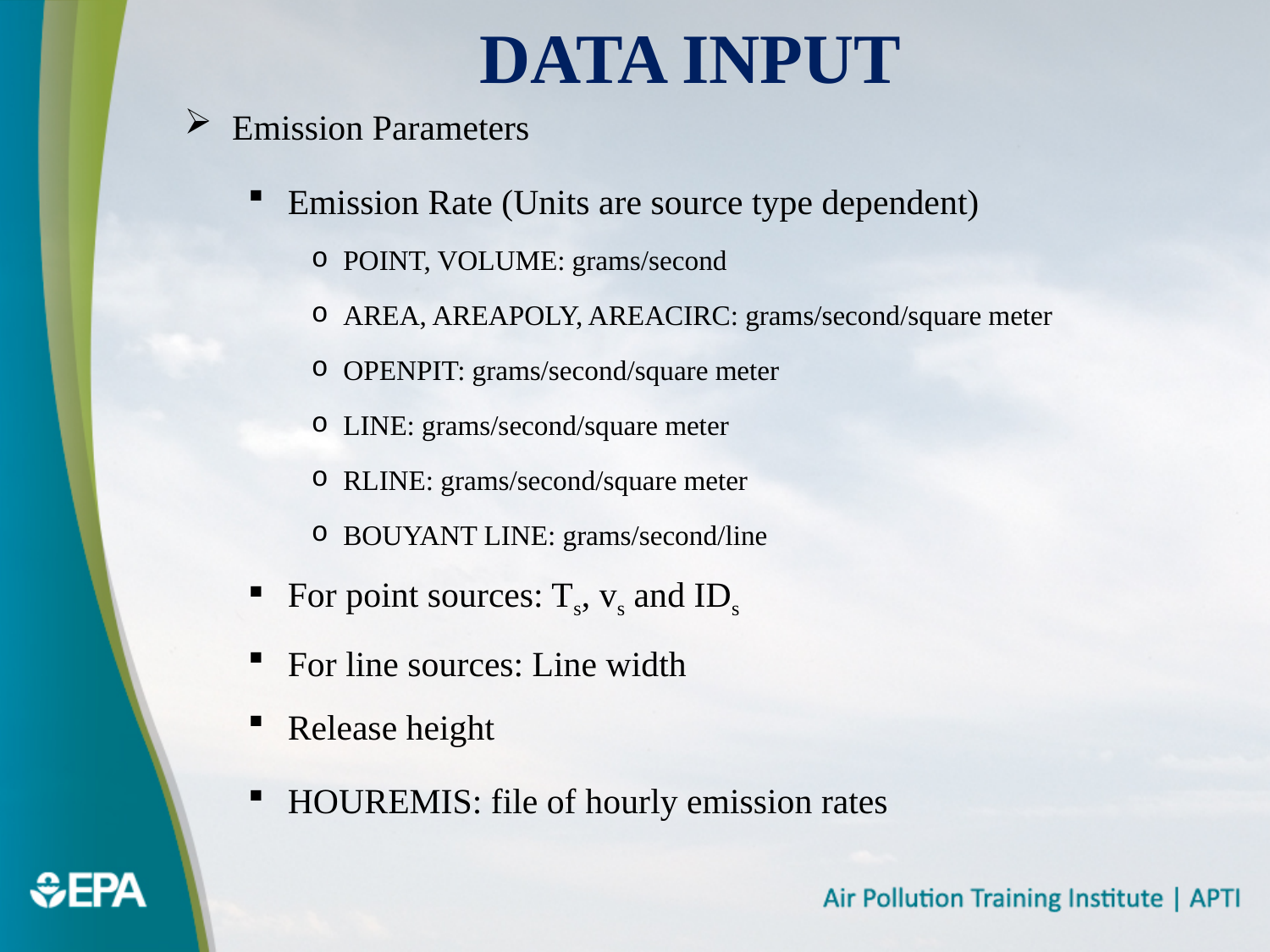

# Data Input
Emission Parameters
Emission Rate (Units are source type dependent)
POINT, VOLUME: grams/second
AREA, AREAPOLY, AREACIRC: grams/second/square meter
OPENPIT: grams/second/square meter
LINE: grams/second/square meter
RLINE: grams/second/square meter
BOUYANT LINE: grams/second/line
For point sources: Ts, vs and IDs
For line sources: Line width
Release height
HOUREMIS: file of hourly emission rates